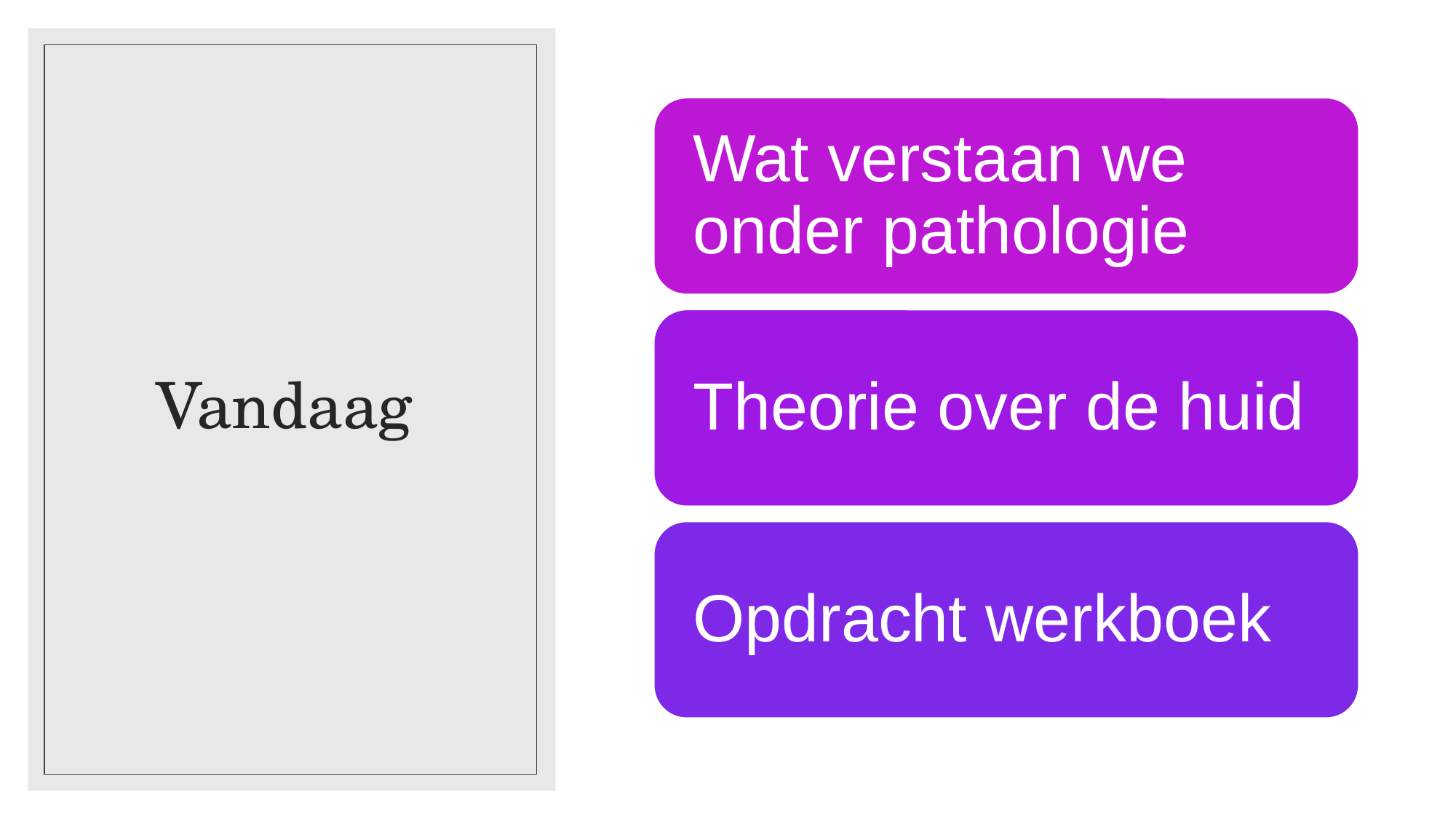

# Vandaag
Wat verstaan we onder pathologie
Theorie over de huid
Opdracht werkboek